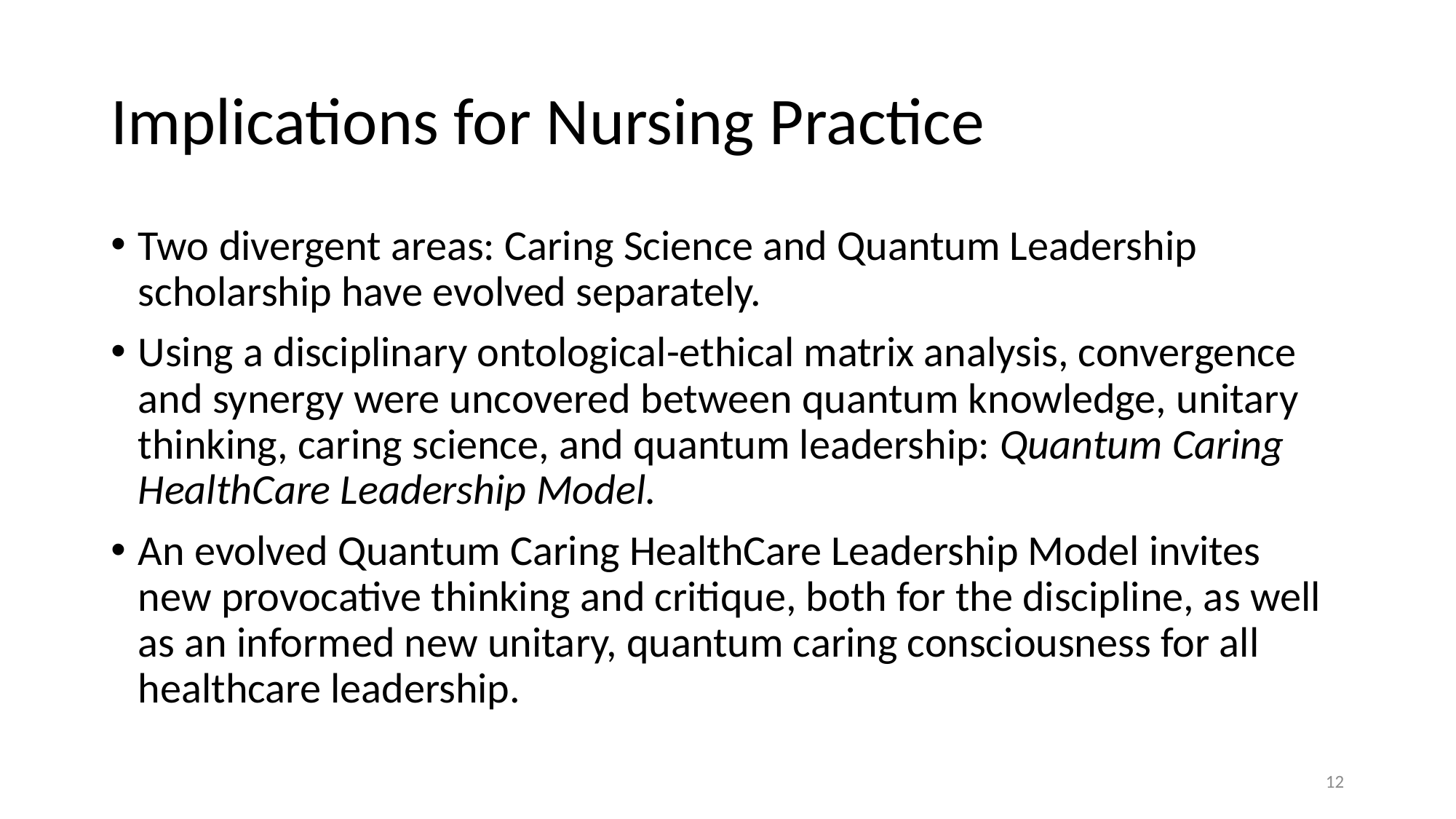

# Implications for Nursing Practice
Two divergent areas: Caring Science and Quantum Leadership scholarship have evolved separately.
Using a disciplinary ontological-ethical matrix analysis, convergence and synergy were uncovered between quantum knowledge, unitary thinking, caring science, and quantum leadership: Quantum Caring HealthCare Leadership Model.
An evolved Quantum Caring HealthCare Leadership Model invites new provocative thinking and critique, both for the discipline, as well as an informed new unitary, quantum caring consciousness for all healthcare leadership.
12